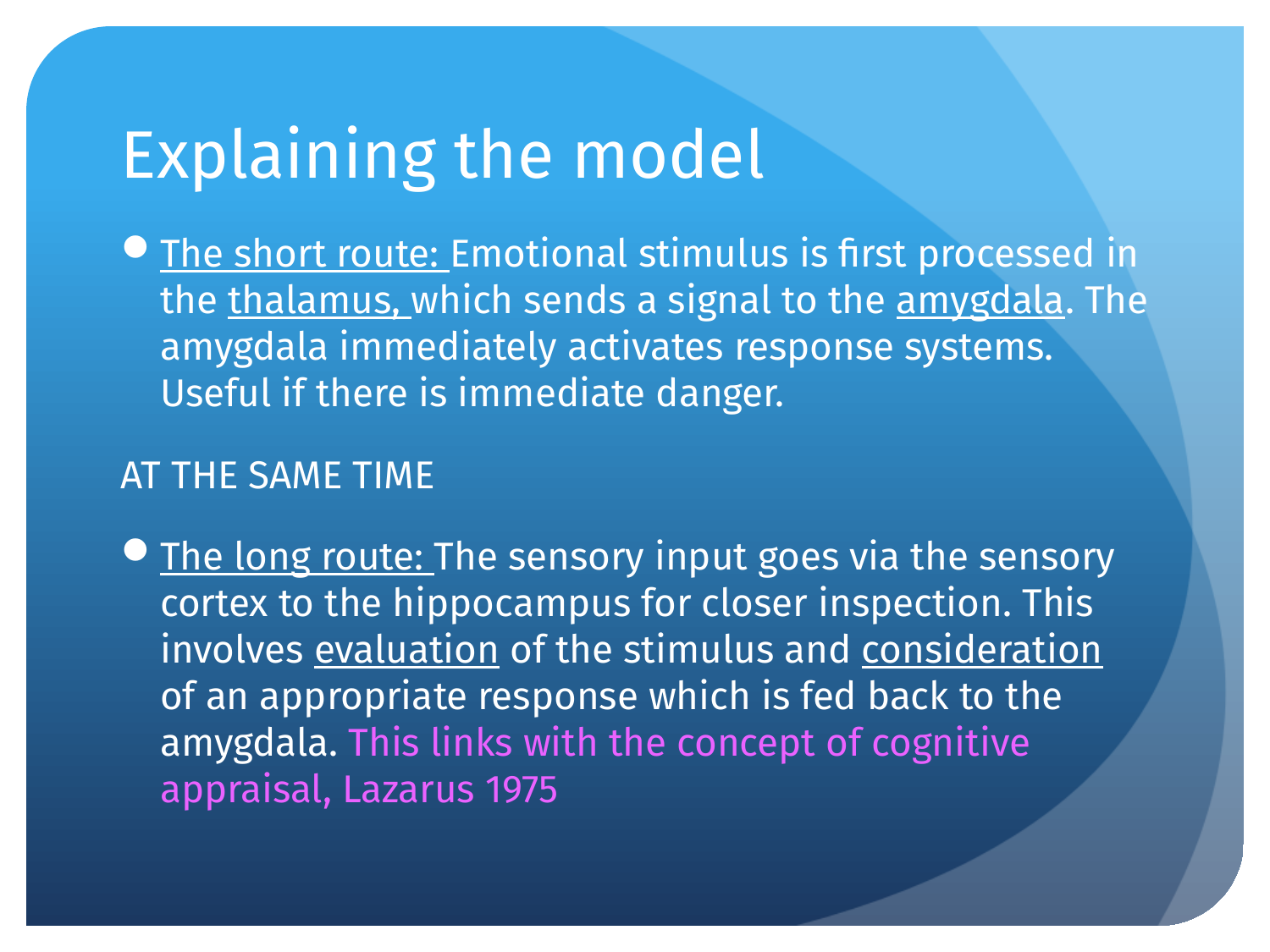

# Explaining the model
The short route: Emotional stimulus is first processed in the thalamus, which sends a signal to the amygdala. The amygdala immediately activates response systems. Useful if there is immediate danger.
AT THE SAME TIME
The long route: The sensory input goes via the sensory cortex to the hippocampus for closer inspection. This involves evaluation of the stimulus and consideration of an appropriate response which is fed back to the amygdala. This links with the concept of cognitive appraisal, Lazarus 1975